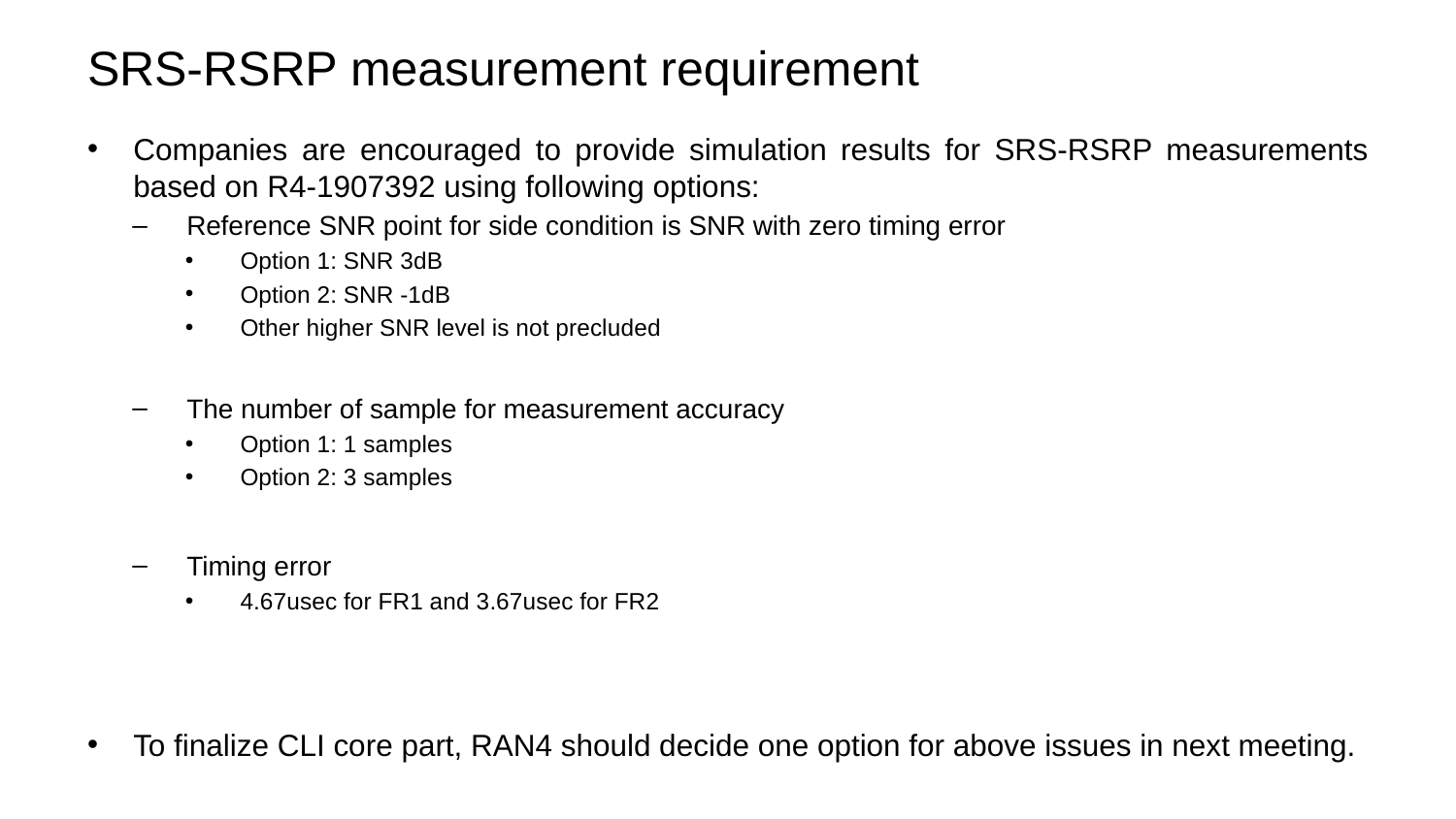

# SRS-RSRP measurement requirement
Companies are encouraged to provide simulation results for SRS-RSRP measurements based on R4-1907392 using following options:
Reference SNR point for side condition is SNR with zero timing error
Option 1: SNR 3dB
Option 2: SNR -1dB
Other higher SNR level is not precluded

The number of sample for measurement accuracy
Option 1: 1 samples
Option 2: 3 samples

Timing error
4.67usec for FR1 and 3.67usec for FR2

To finalize CLI core part, RAN4 should decide one option for above issues in next meeting.